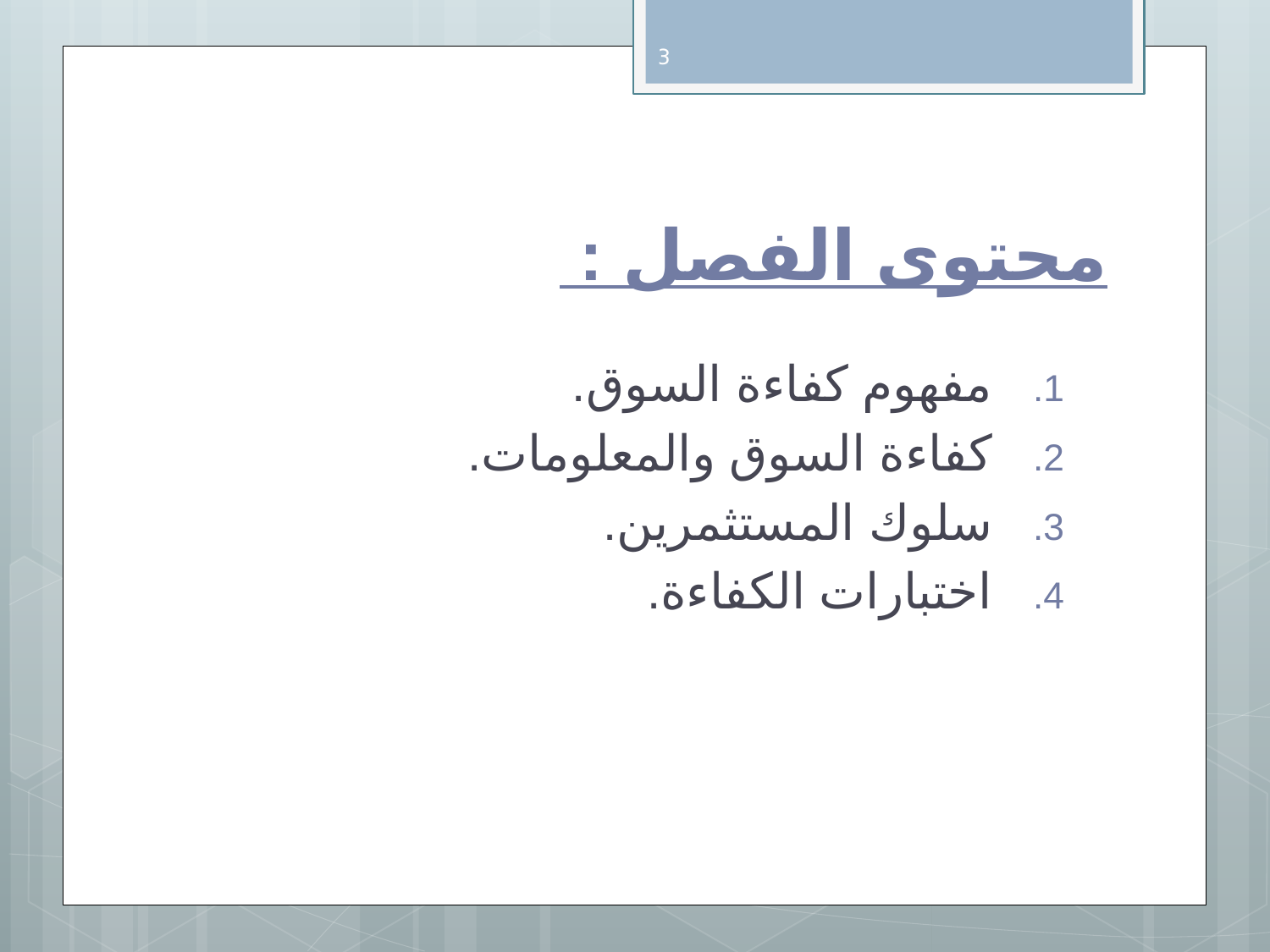

3
# محتوى الفصل :
مفهوم كفاءة السوق.
كفاءة السوق والمعلومات.
سلوك المستثمرين.
اختبارات الكفاءة.